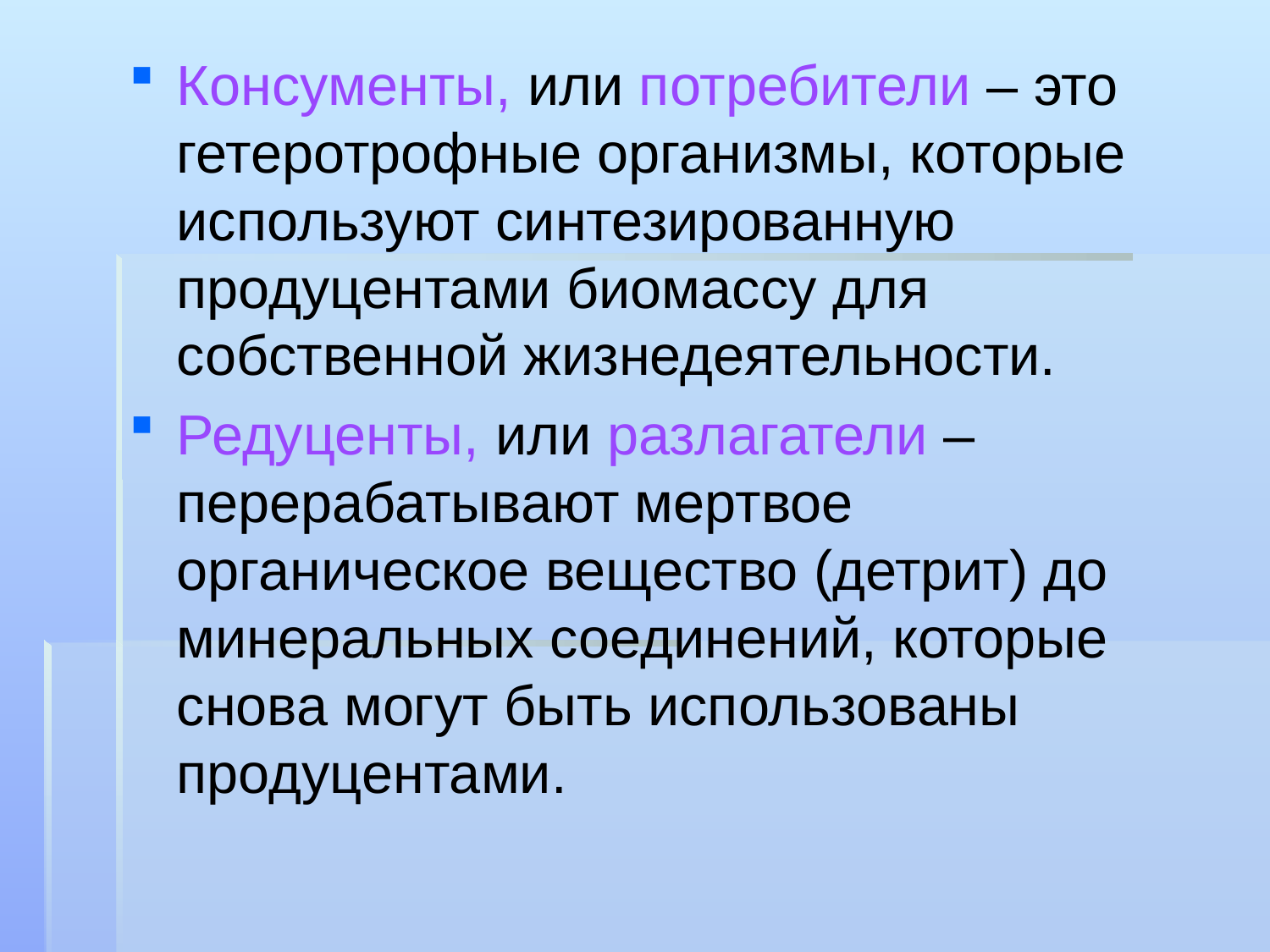

#
Консументы, или потребители – это гетеротрофные организмы, которые используют синтезированную продуцентами биомассу для собственной жизнедеятельности.
Редуценты, или разлагатели – перерабатывают мертвое органическое вещество (детрит) до минеральных соединений, которые снова могут быть использованы продуцентами.